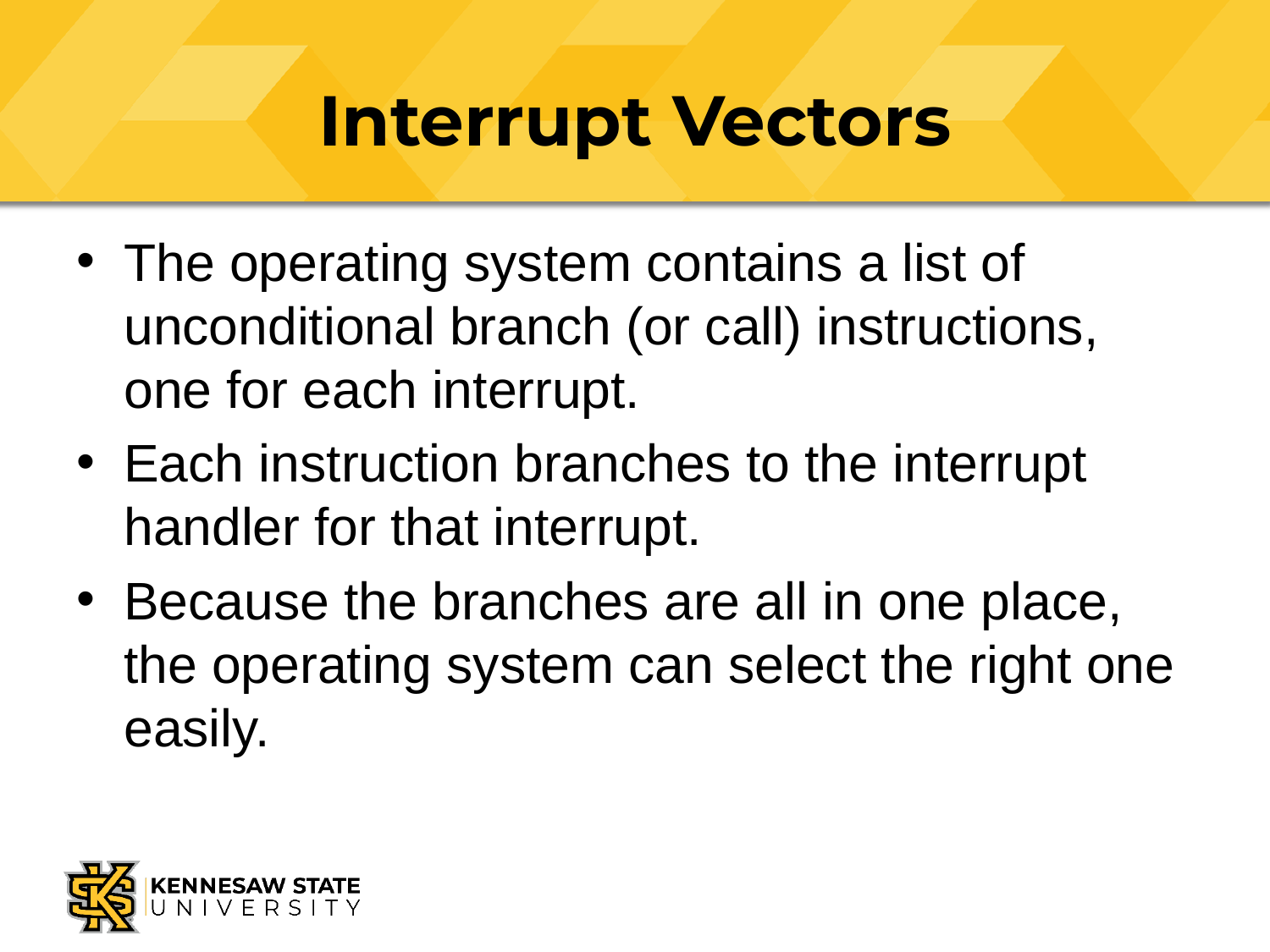

# Interrupt Vectors
The operating system contains a list of unconditional branch (or call) instructions, one for each interrupt.
Each instruction branches to the interrupt handler for that interrupt.
Because the branches are all in one place, the operating system can select the right one easily.